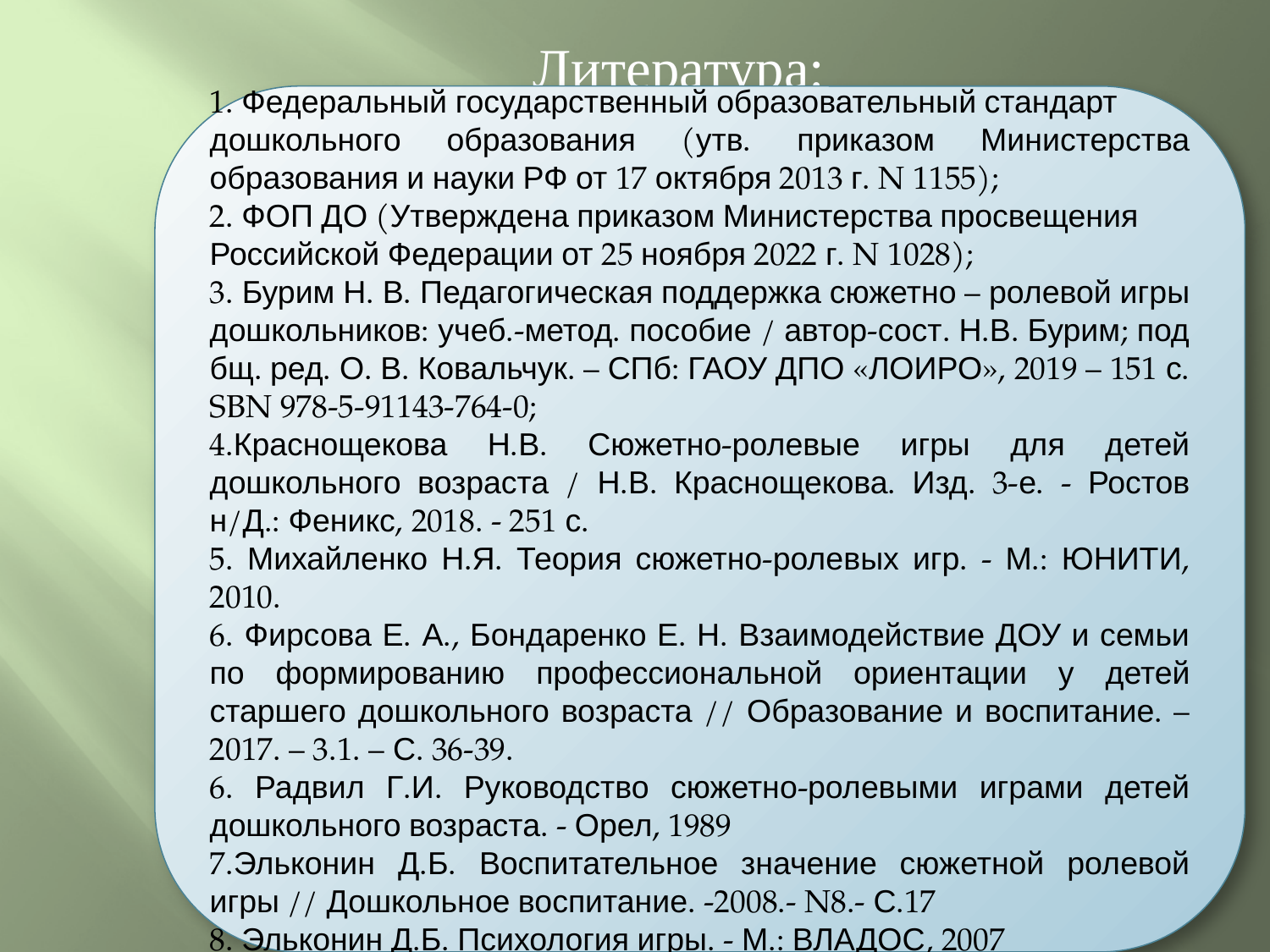

# Литература:

1. Федеральный государственный образовательный стандарт
дошкольного образования (утв. приказом Министерства образования и науки РФ от 17 октября 2013 г. N 1155);
2. ФОП ДО (Утверждена приказом Министерства просвещения
Российской Федерации от 25 ноября 2022 г. N 1028);
3. Бурим Н. В. Педагогическая поддержка сюжетно – ролевой игры дошкольников: учеб.-метод. пособие / автор-сост. Н.В. Бурим; под бщ. ред. О. В. Ковальчук. – СПб: ГАОУ ДПО «ЛОИРО», 2019 – 151 с. SBN 978-5-91143-764-0;
4.Краснощекова Н.В. Сюжетно-ролевые игры для детей дошкольного возраста / Н.В. Краснощекова. Изд. 3-е. - Ростов н/Д.: Феникс, 2018. - 251 с.
5. Михайленко Н.Я. Теория сюжетно-ролевых игр. - М.: ЮНИТИ, 2010.
6. Фирсова Е. А., Бондаренко Е. Н. Взаимодействие ДОУ и семьи по формированию профессиональной ориентации у детей старшего дошкольного возраста // Образование и воспитание. – 2017. – 3.1. – С. 36-39.
6. Радвил Г.И. Руководство сюжетно-ролевыми играми детей дошкольного возраста. - Орел, 1989
7.Эльконин Д.Б. Воспитательное значение сюжетной ролевой игры // Дошкольное воспитание. -2008.- N8.- С.17
8. Эльконин Д.Б. Психология игры. - М.: ВЛАДОС, 2007